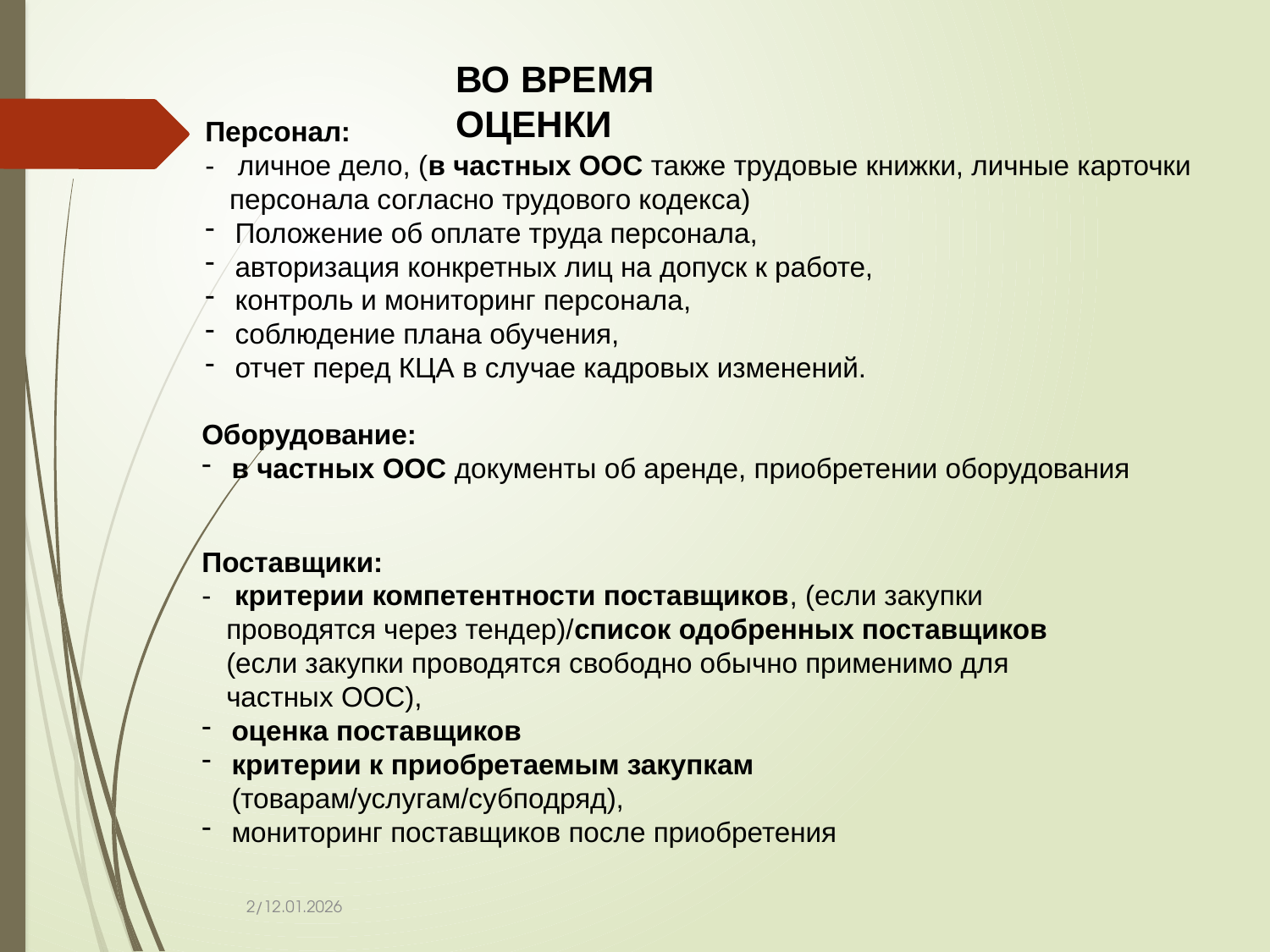

ВО ВРЕМЯ ОЦЕНКИ
Персонал:
-   личное дело, (в частных ООС также трудовые книжки, личные карточки персонала согласно трудового кодекса)
Положение об оплате труда персонала,
авторизация конкретных лиц на допуск к работе,
контроль и мониторинг персонала,
соблюдение плана обучения,
отчет перед КЦА в случае кадровых изменений.
Оборудование:
в частных ООС документы об аренде, приобретении оборудования
Поставщики:
-   критерии компетентности поставщиков, (если закупки проводятся через тендер)/список одобренных поставщиков (если закупки проводятся свободно обычно применимо для частных ООС),
оценка поставщиков
критерии к приобретаемым закупкам (товарам/услугам/субподряд),
мониторинг поставщиков после приобретения
2/12.01.2026